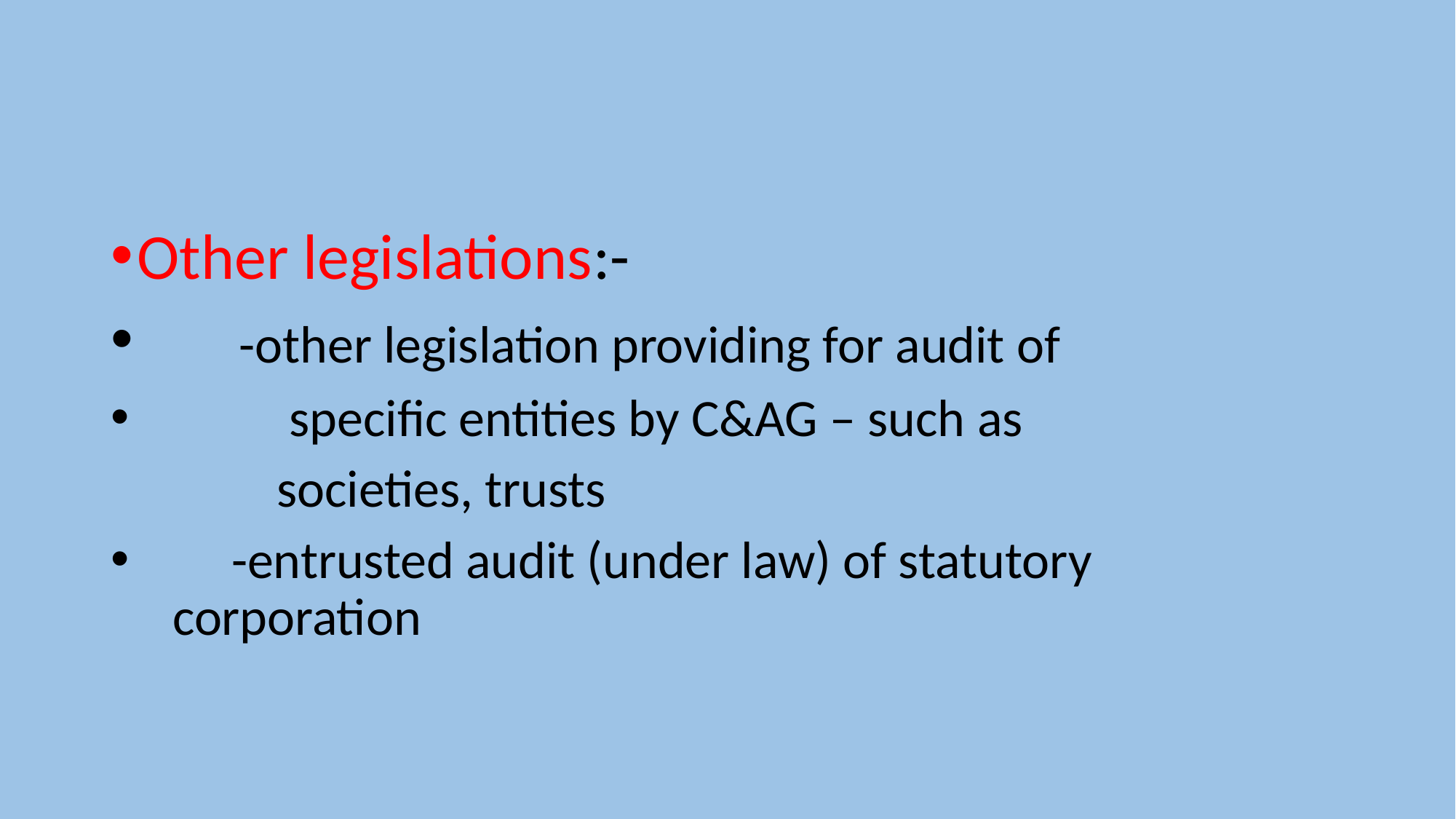

Other legislations:-
       -other legislation providing for audit of
	    specific entities by C&AG – such as
              societies, trusts
        -entrusted audit (under law) of statutory        		   corporation